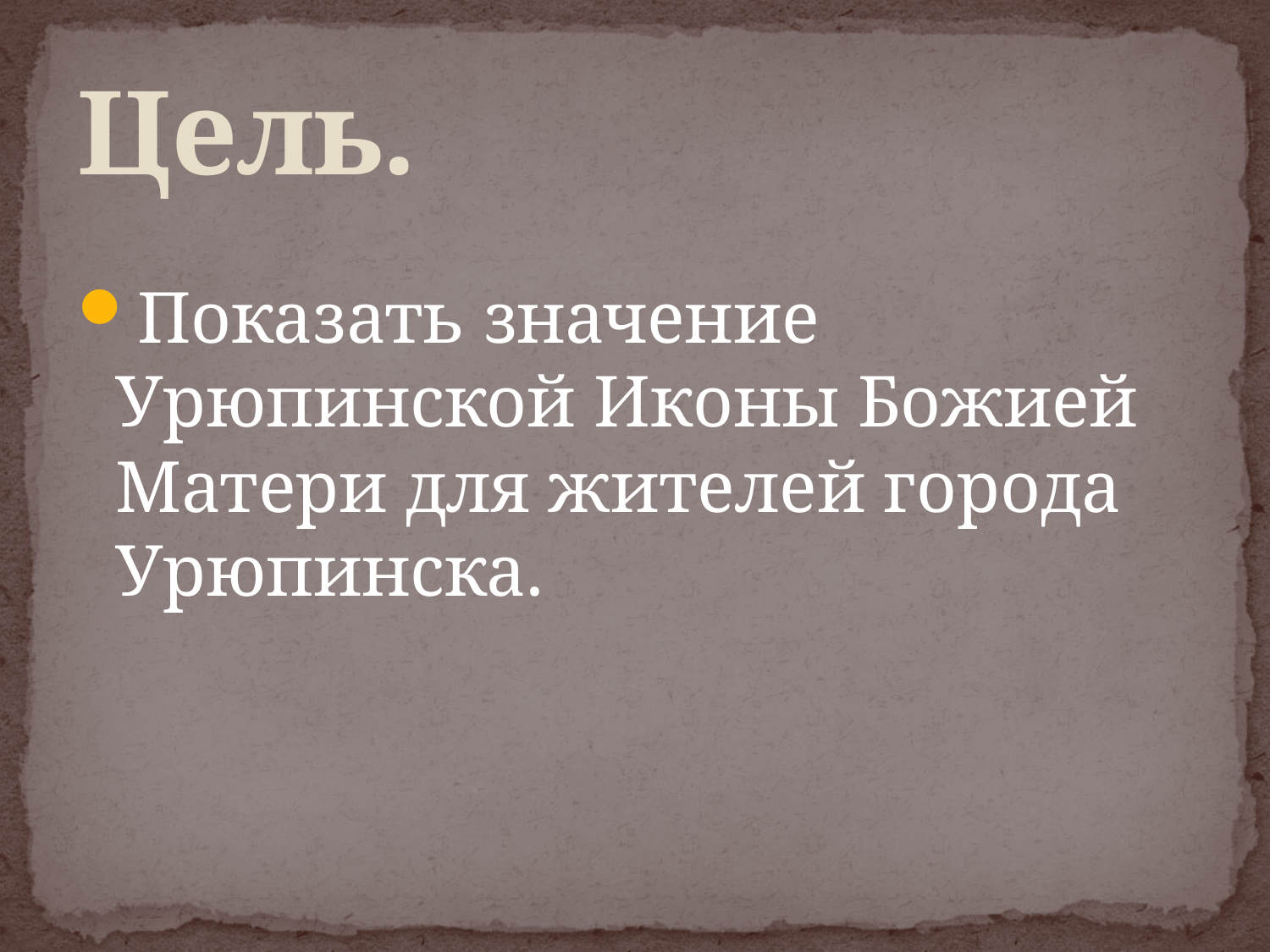

# Цель.
Показать значение Урюпинской Иконы Божией Матери для жителей города Урюпинска.